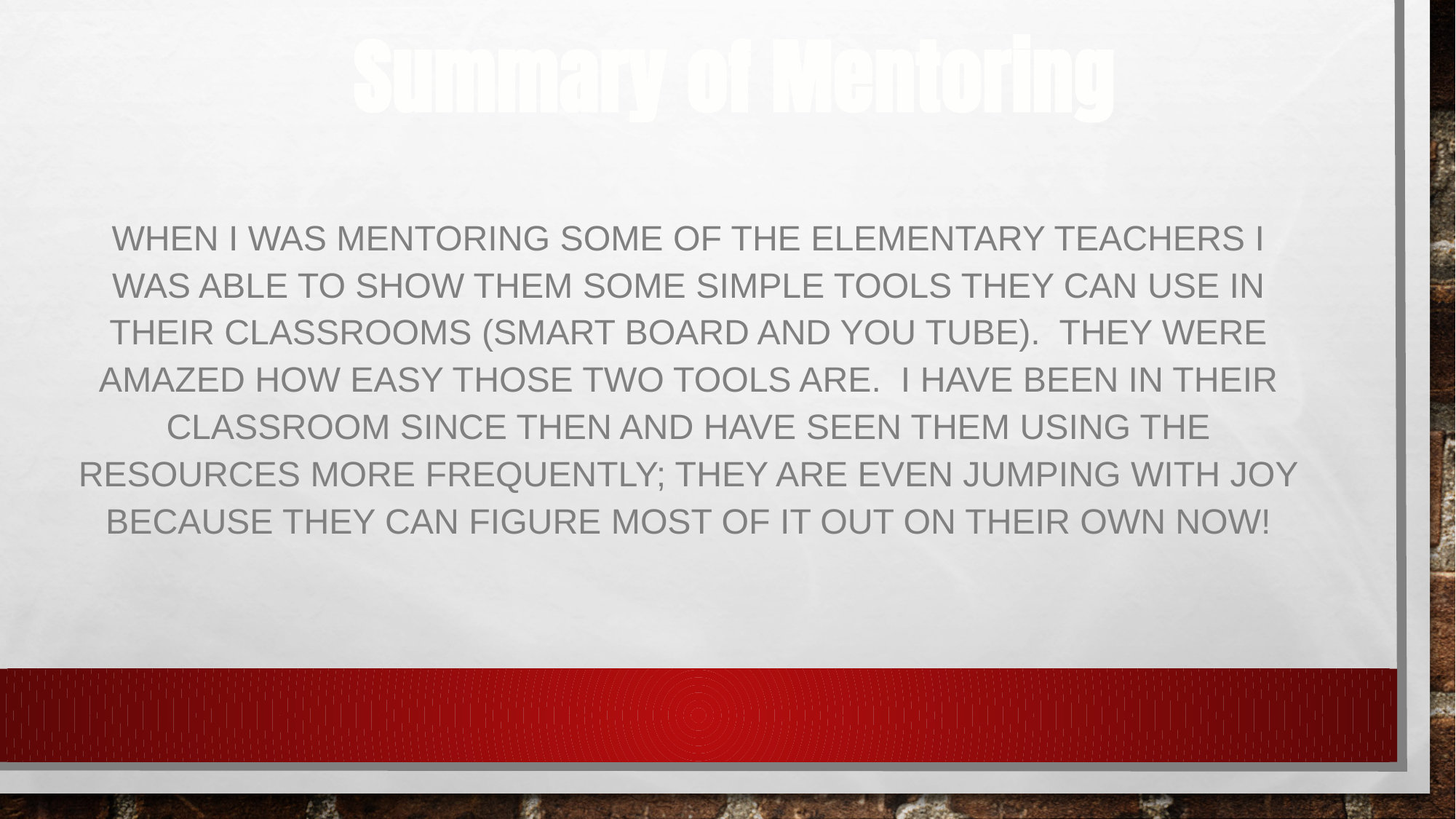

Summary of Mentoring
When I was mentoring some of the Elementary teachers I was able to show them some simple tools they can use in their classrooms (Smart board and you tube).  They were amazed how easy those two tools are.  I have been in their classroom since then and have seen them using the resources more frequently; they are even jumping with joy because they can figure most of it out on their own now!